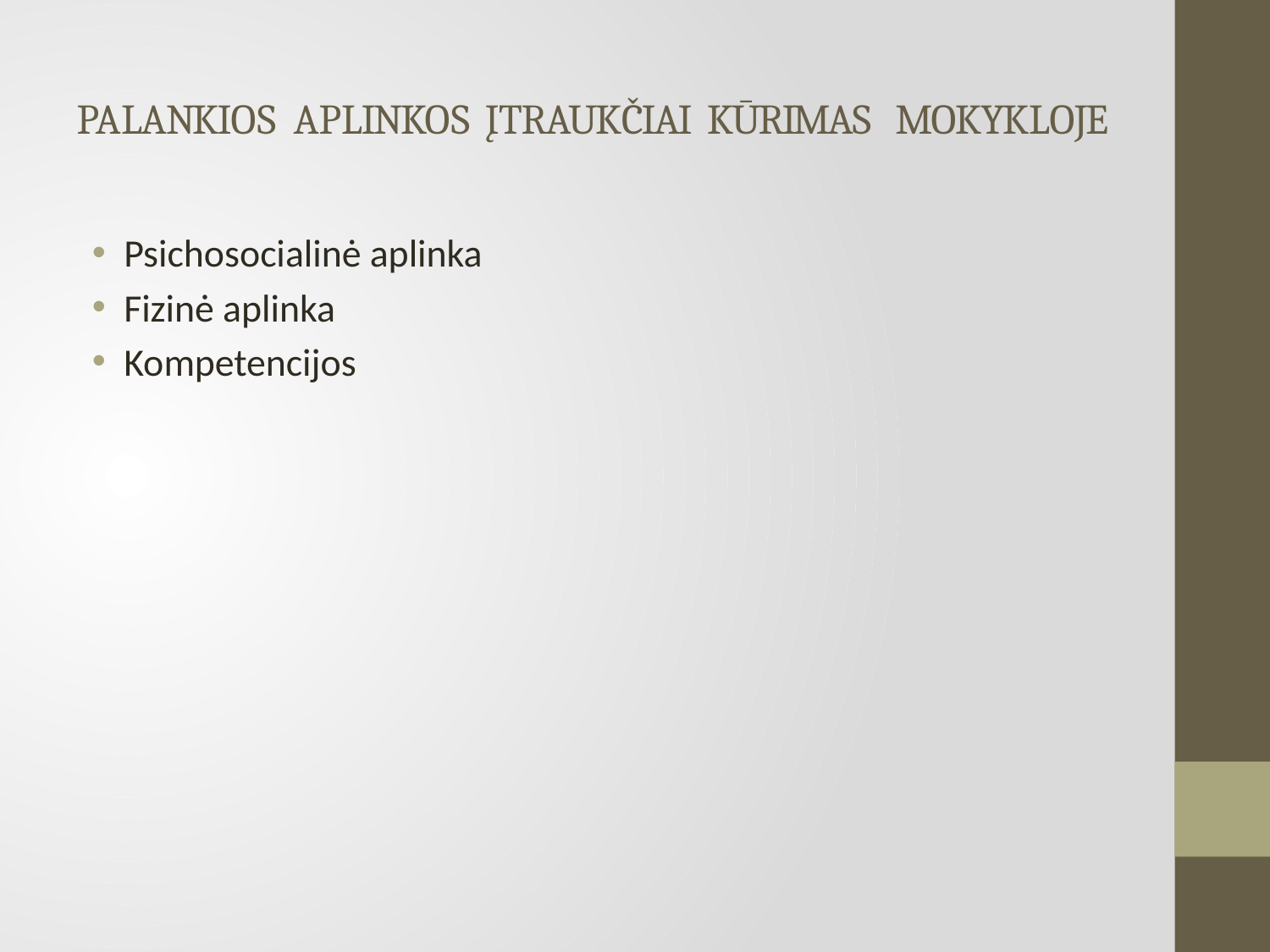

# PALANKIOS  APLINKOS  ĮTRAUKČIAI  KŪRIMAS   MOKYKLOJE
Psichosocialinė aplinka
Fizinė aplinka
Kompetencijos